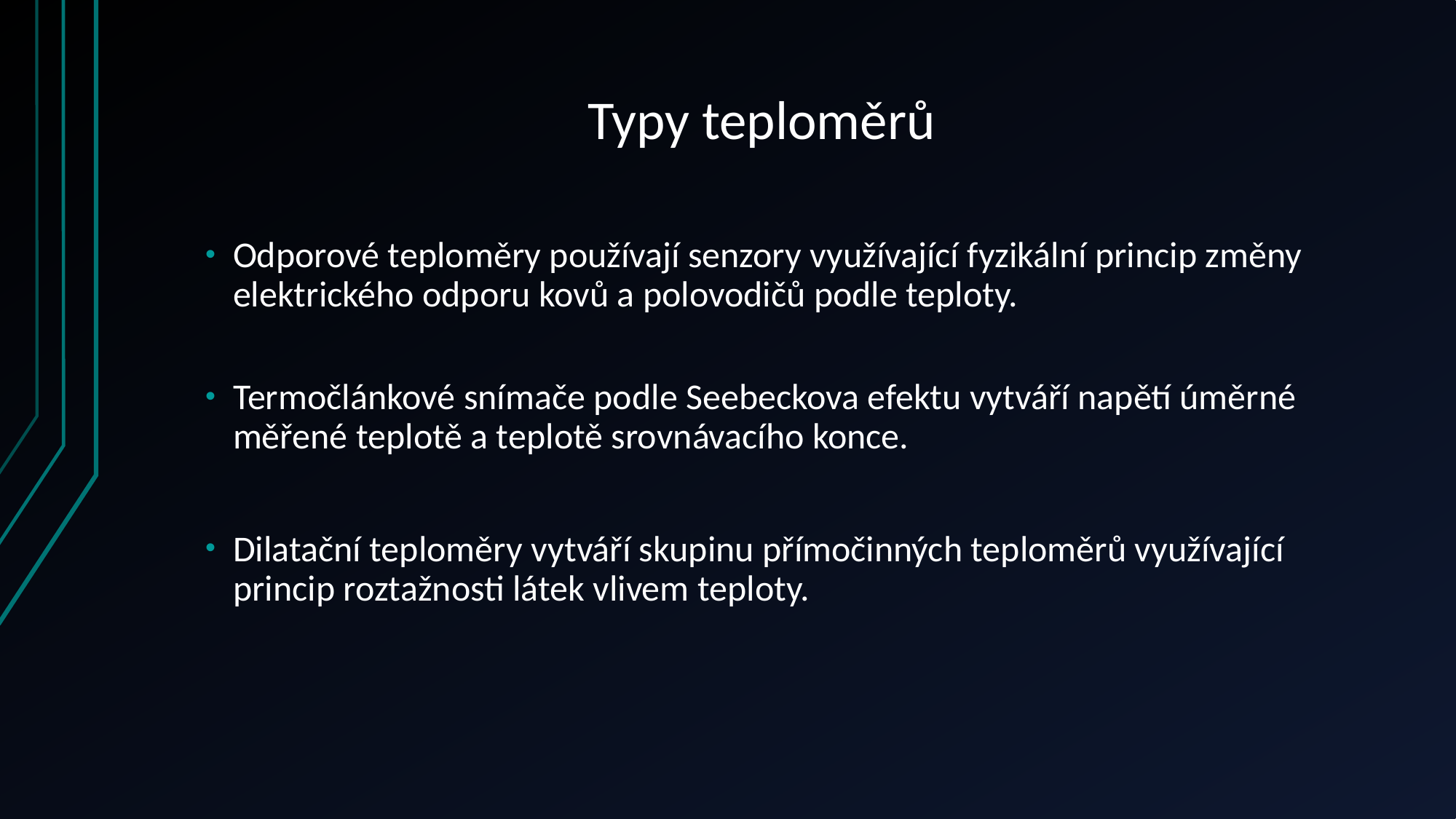

# Typy teploměrů
Odporové teploměry používají senzory využívající fyzikální princip změny elektrického odporu kovů a polovodičů podle teploty.

Termočlánkové snímače podle Seebeckova efektu vytváří napětí úměrné měřené teplotě a teplotě srovnávacího konce.

Dilatační teploměry vytváří skupinu přímočinných teploměrů využívající princip roztažnosti látek vlivem teploty.